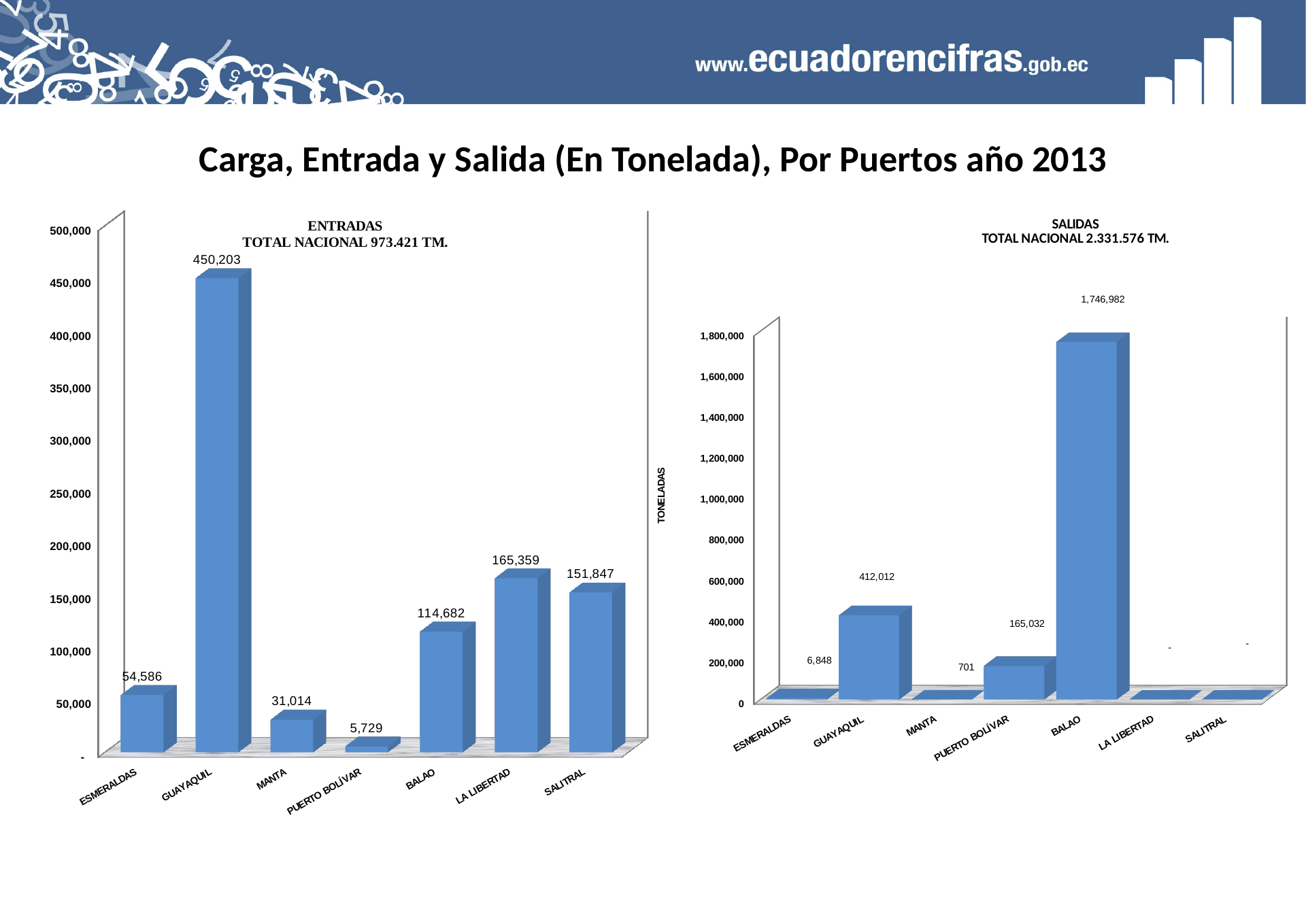

# Carga, Entrada y Salida (En Tonelada), Por Puertos año 2013

[unsupported chart]

[unsupported chart]